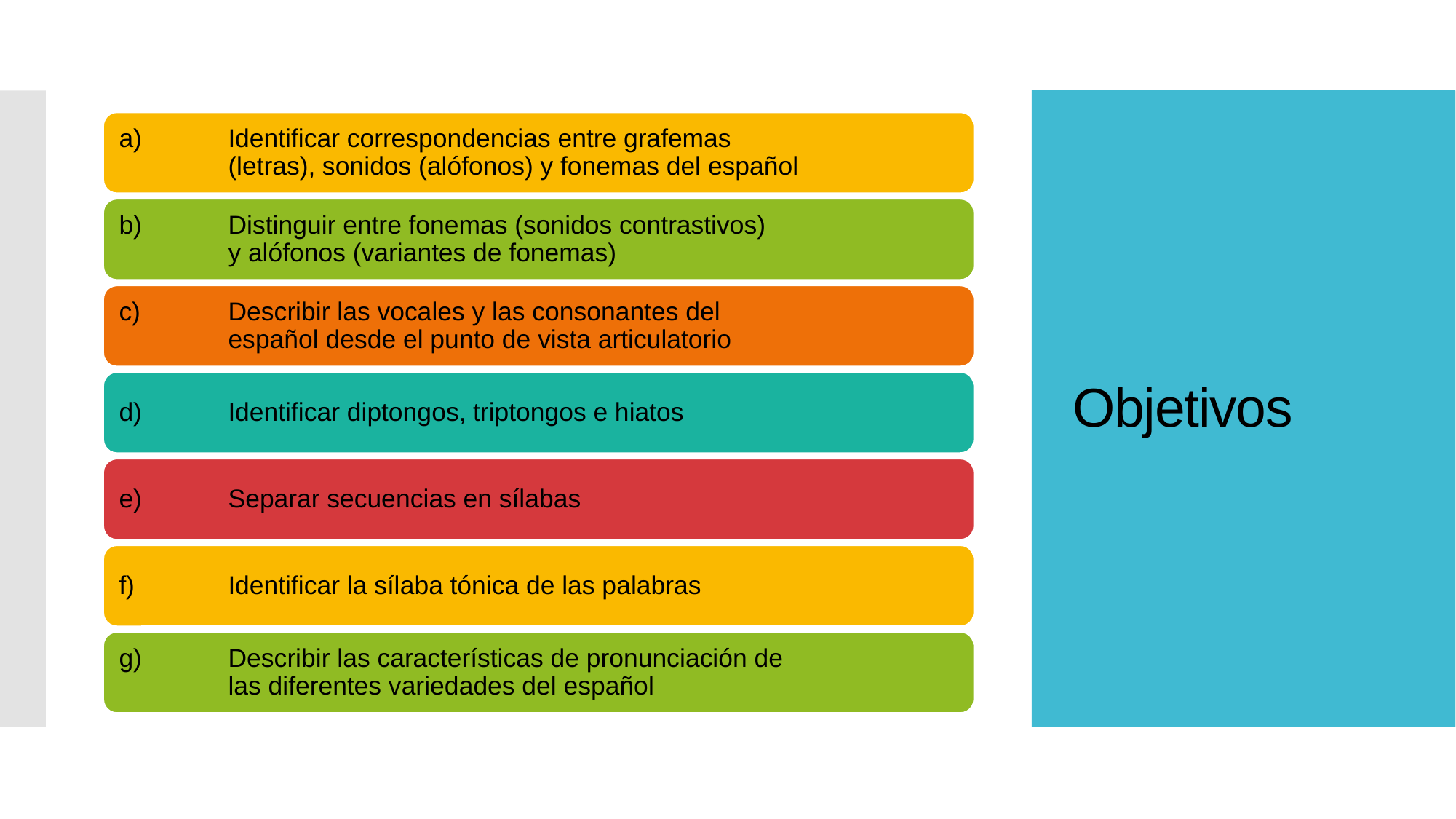

a)	Identificar correspondencias entre grafemas
	(letras), sonidos (alófonos) y fonemas del español
b)	Distinguir entre fonemas (sonidos contrastivos)
	y alófonos (variantes de fonemas)
c)	Describir las vocales y las consonantes del
	español desde el punto de vista articulatorio
d)	Identificar diptongos, triptongos e hiatos
e)	Separar secuencias en sílabas
f)	Identificar la sílaba tónica de las palabras
g)	Describir las características de pronunciación de
	las diferentes variedades del español
# Objetivos